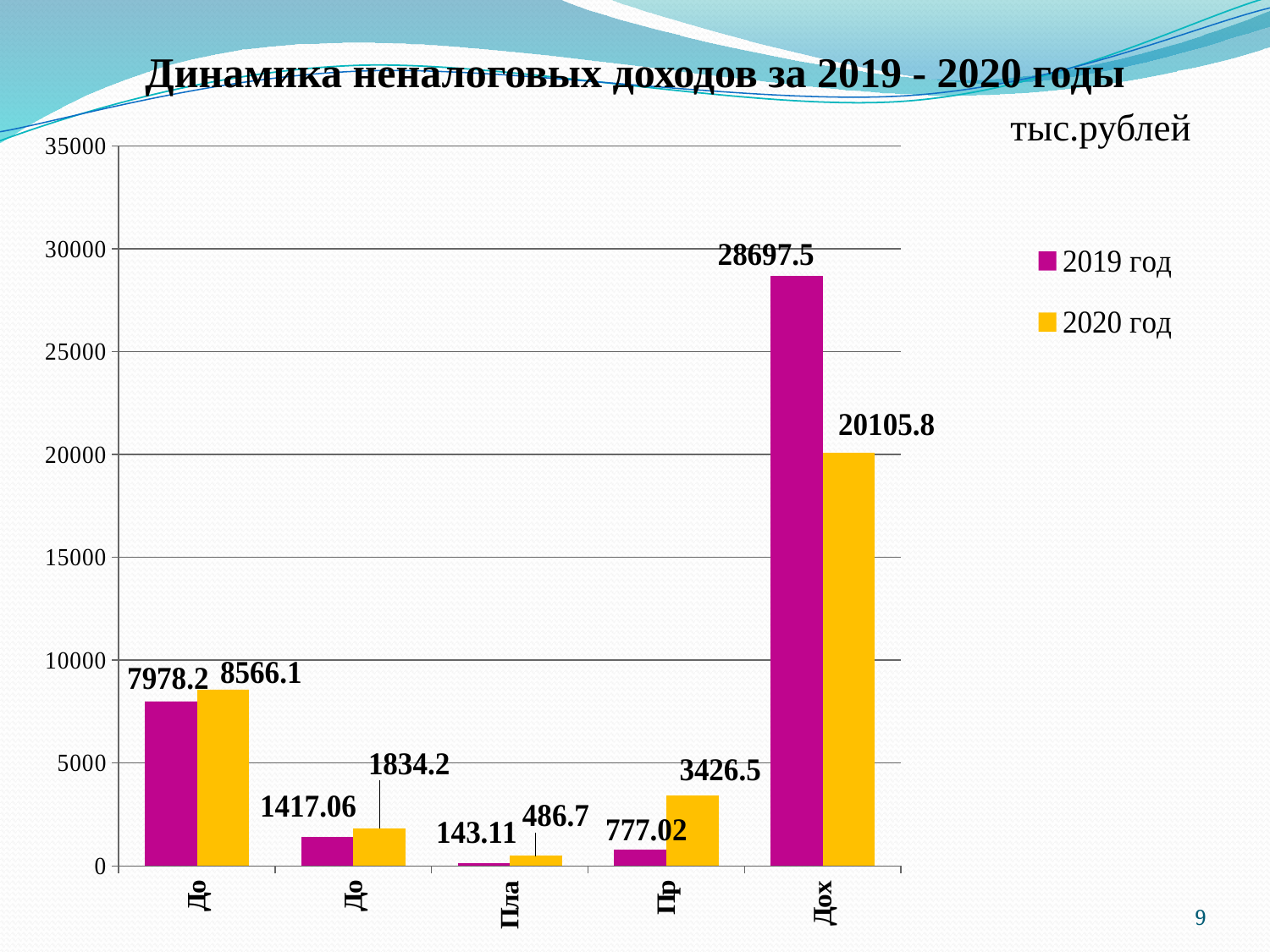

# Динамика неналоговых доходов за 2019 - 2020 годы
тыс.рублей

### Chart

| Category | 2019 год | 2020 год |
|---|---|---|
| Доходы от использования имущества | 7978.2 | 8566.1 |
| Доходы от продажи имущества и земельных участков | 1417.06 | 1834.17 |
| Плата за негативное воздействие на окружающую среду | 143.11 | 486.692 |
| Прочие неналоговые доходы | 777.02 | 3426.538 |
| Доходы от оказания платных услуг (работ) и компенсации затрат государства | 28697.5 | 20105.754 |
9